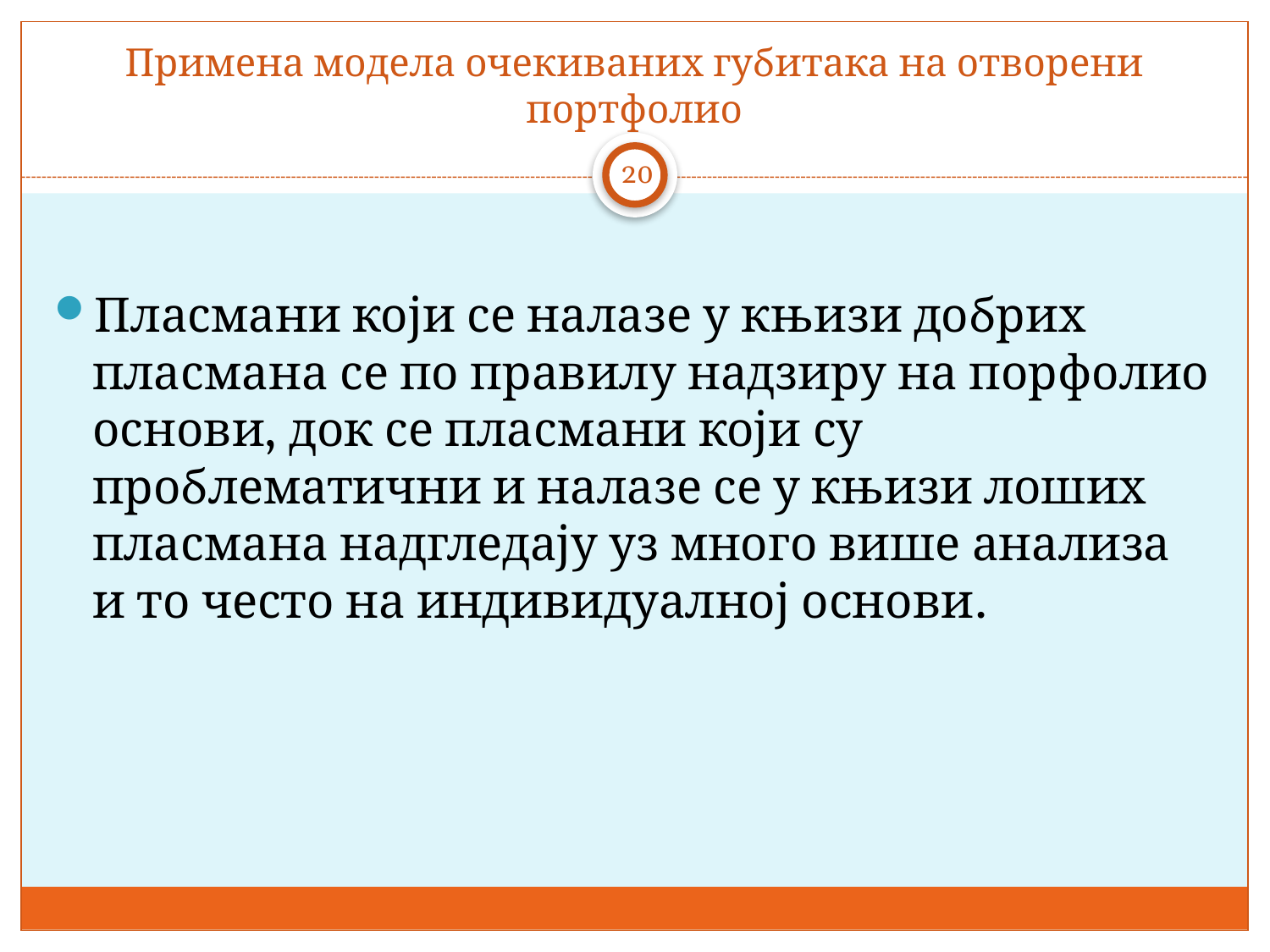

# Примена модела очекиваних губитака на отворени портфолио
20

Пласмани који се налазе у књизи добрих пласмана се по правилу надзиру на порфолио основи, док се пласмани који су проблематични и налазе се у књизи лоших пласмана надгледају уз много више анализа и то често на индивидуалној основи.